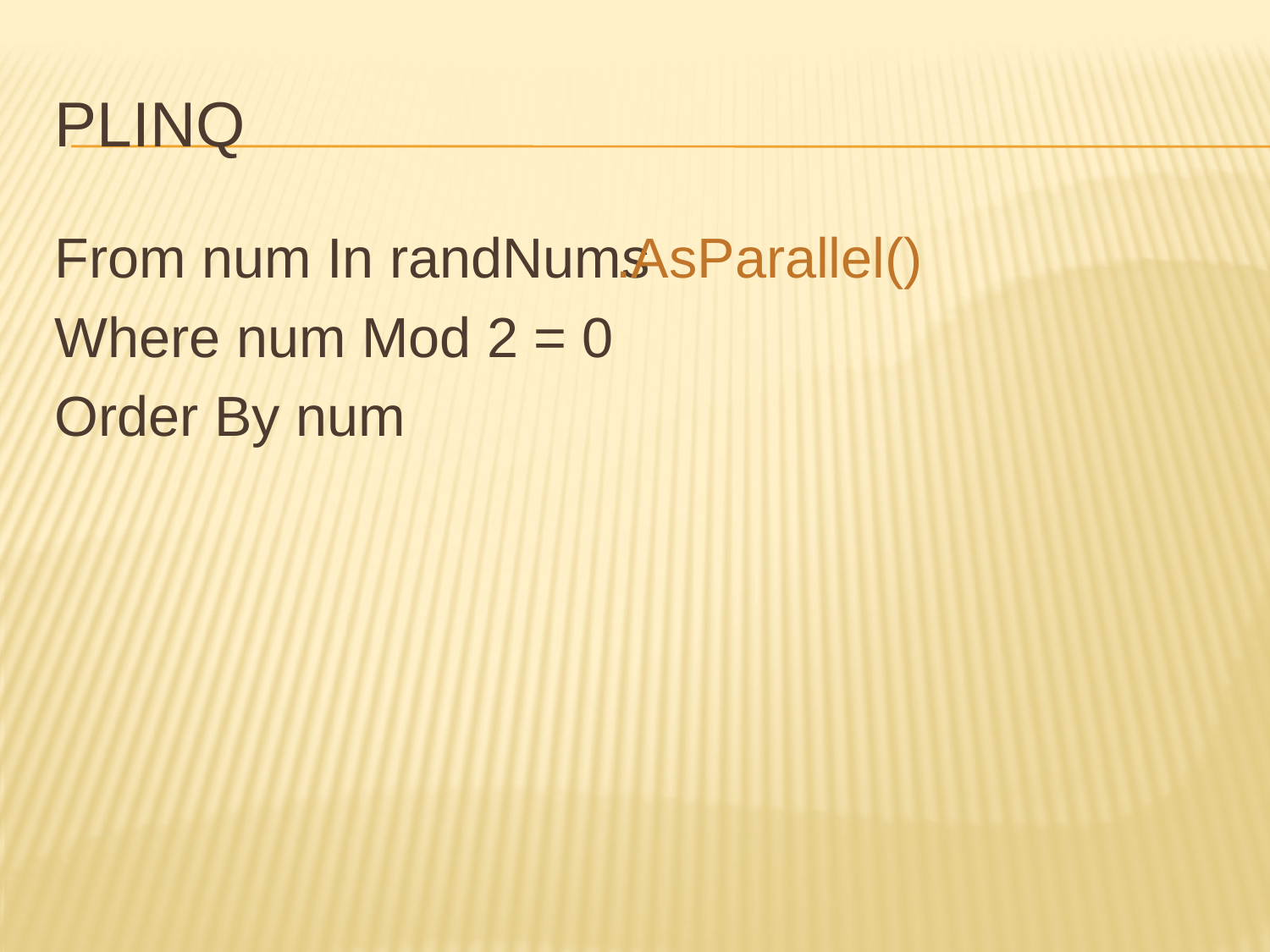

# PLINQ
.AsParallel()
From num In randNums
Where num Mod 2 = 0
Order By num